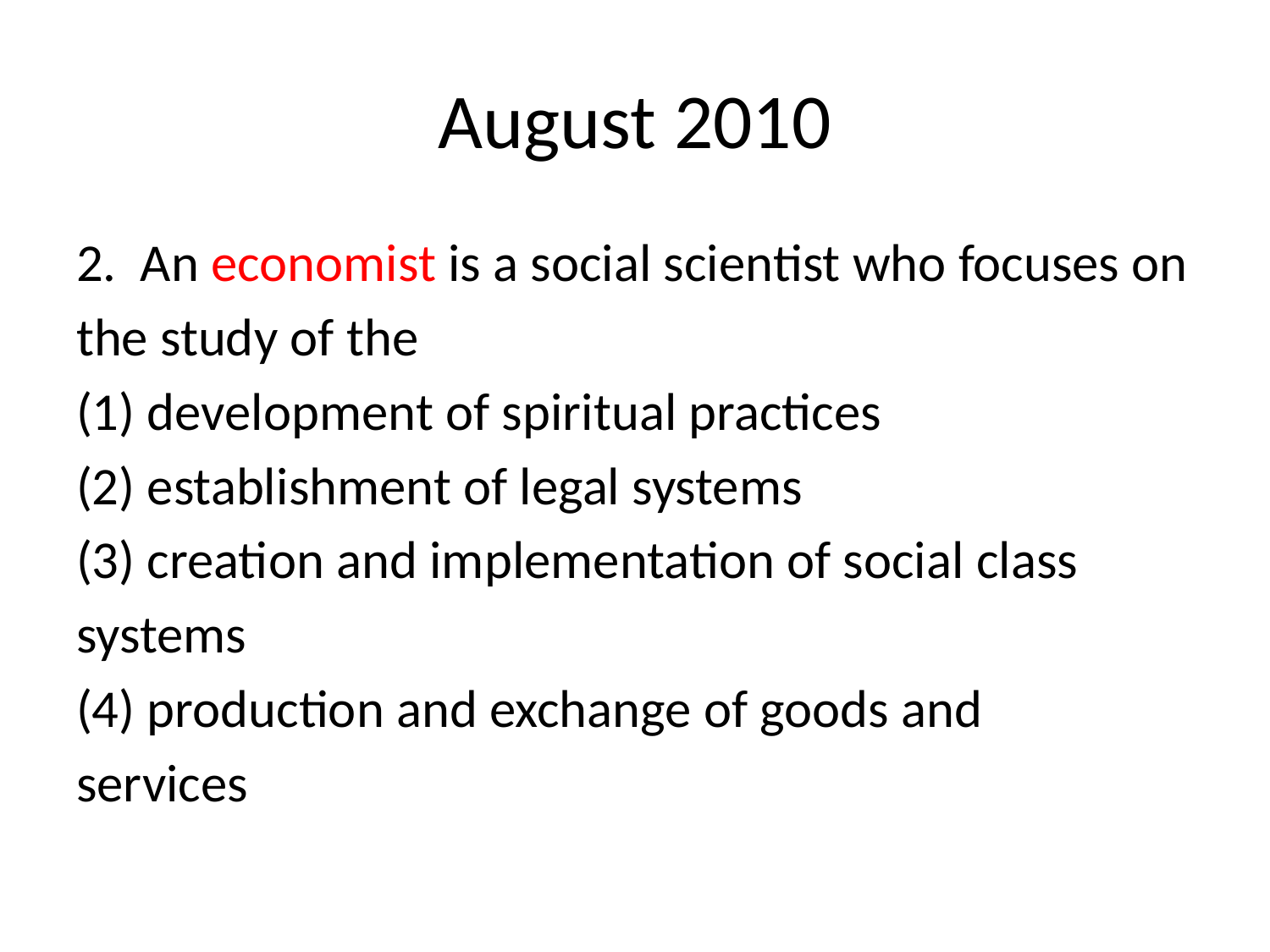

# August 2010
2.  An economist is a social scientist who focuses on
the study of the
(1) development of spiritual practices
(2) establishment of legal systems
(3) creation and implementation of social class
systems
(4) production and exchange of goods and
services